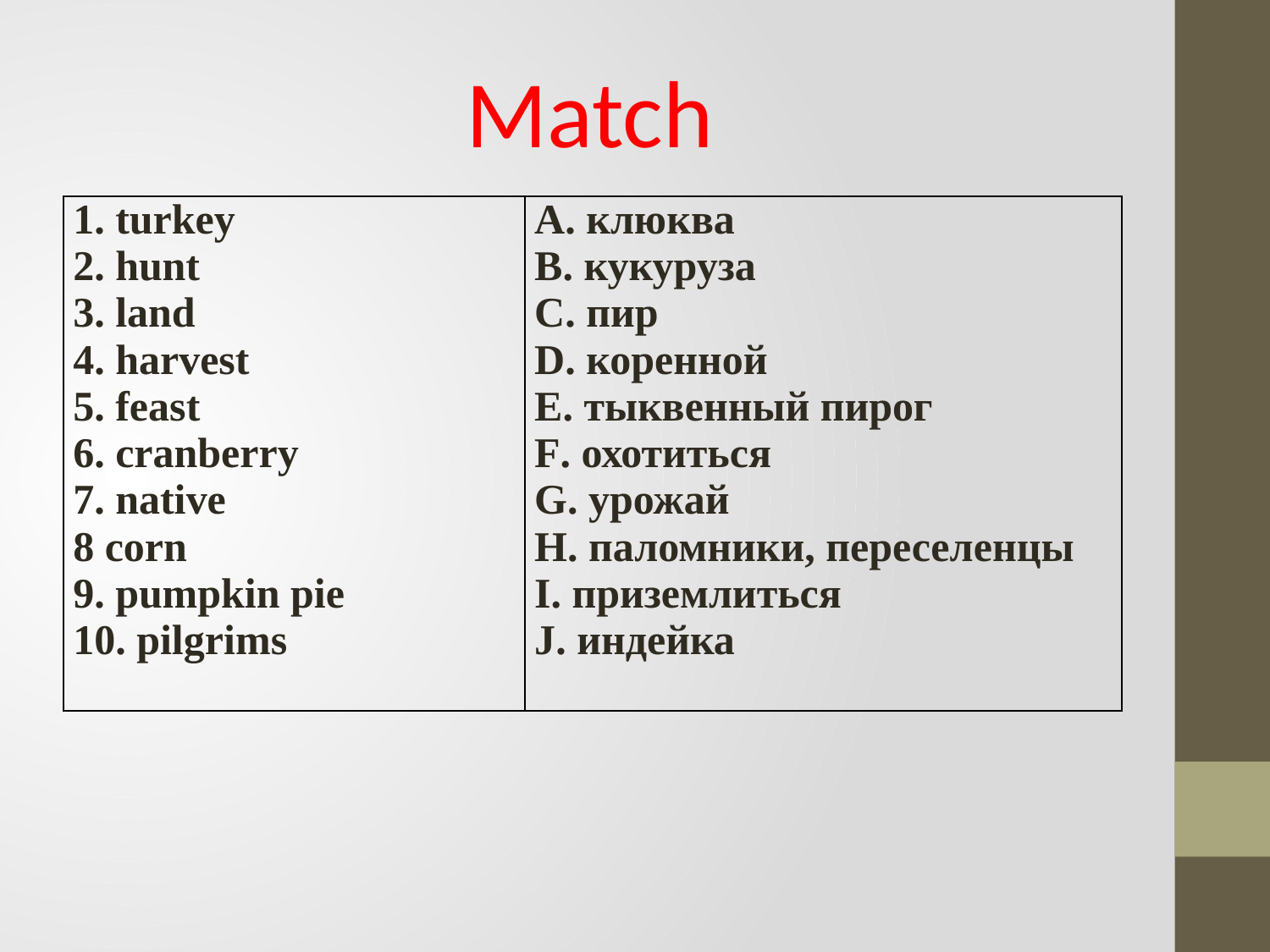

Match

| 1. turkey 2. hunt 3. land 4. harvest 5. feast 6. cranberry 7. native 8 corn 9. pumpkin pie 10. pilgrims | A. клюква B. кукуруза С. пир D. коренной E. тыквенный пирог F. охотиться G. урожай Н. паломники, переселенцы I. приземлиться J. индейка |
| --- | --- |